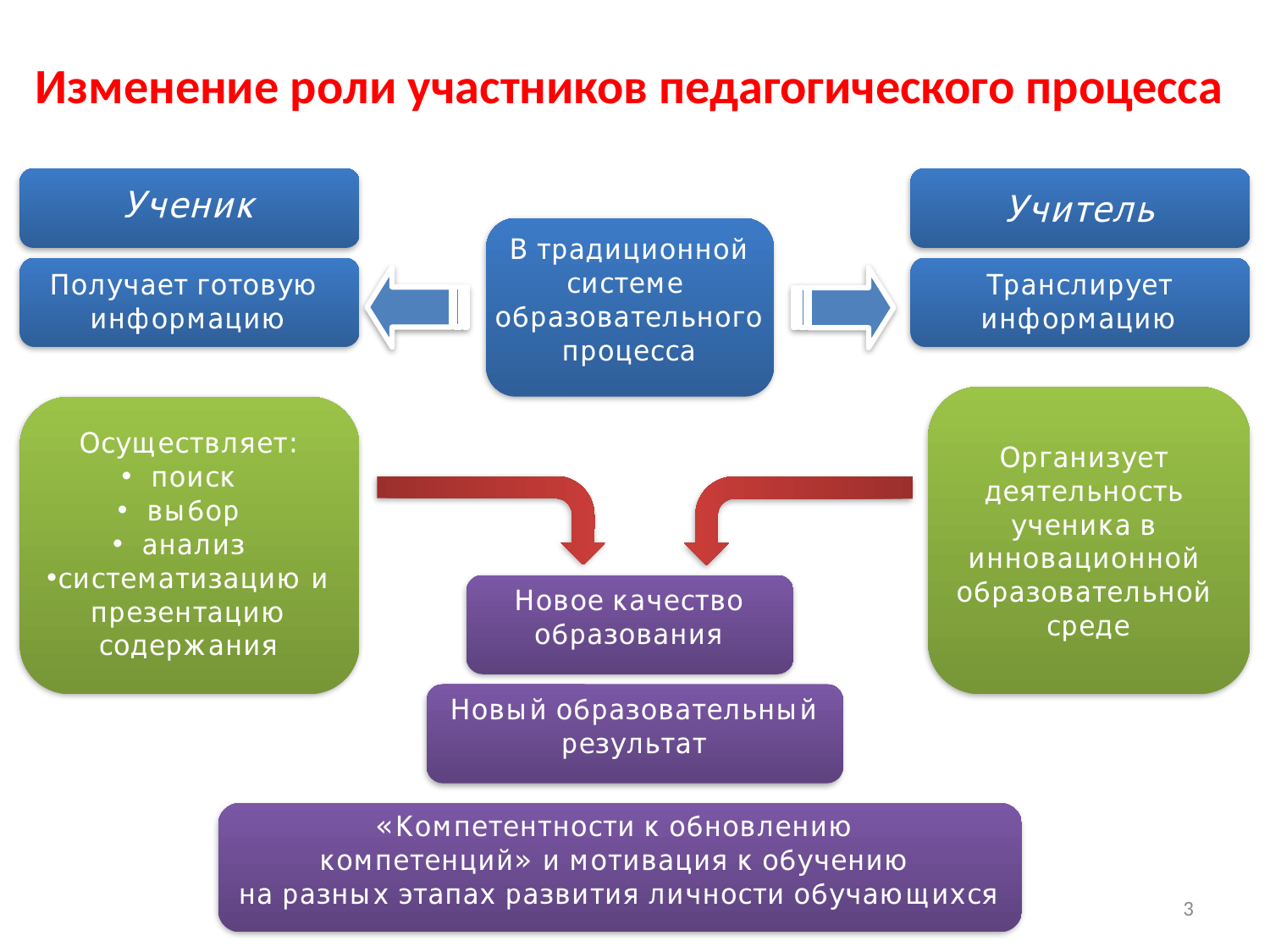

Изменение роли участников педагогического процесса

Ученик

Учитель

В традиционной
системе
образовательного
процесса

Получает готовую
информацию

Транслирует
информацию

Организует
деятельность
ученика в
инновационной
образовательной
среде

Осуществляет:
поиск
выбор
анализ
систематизацию и
презентацию
содержания

Новое качество
образования

Новый образовательный
результат

«Компетентности к обновлению
компетенций» и мотивация к обучению
на разных этапах развития личности обучающихся

3